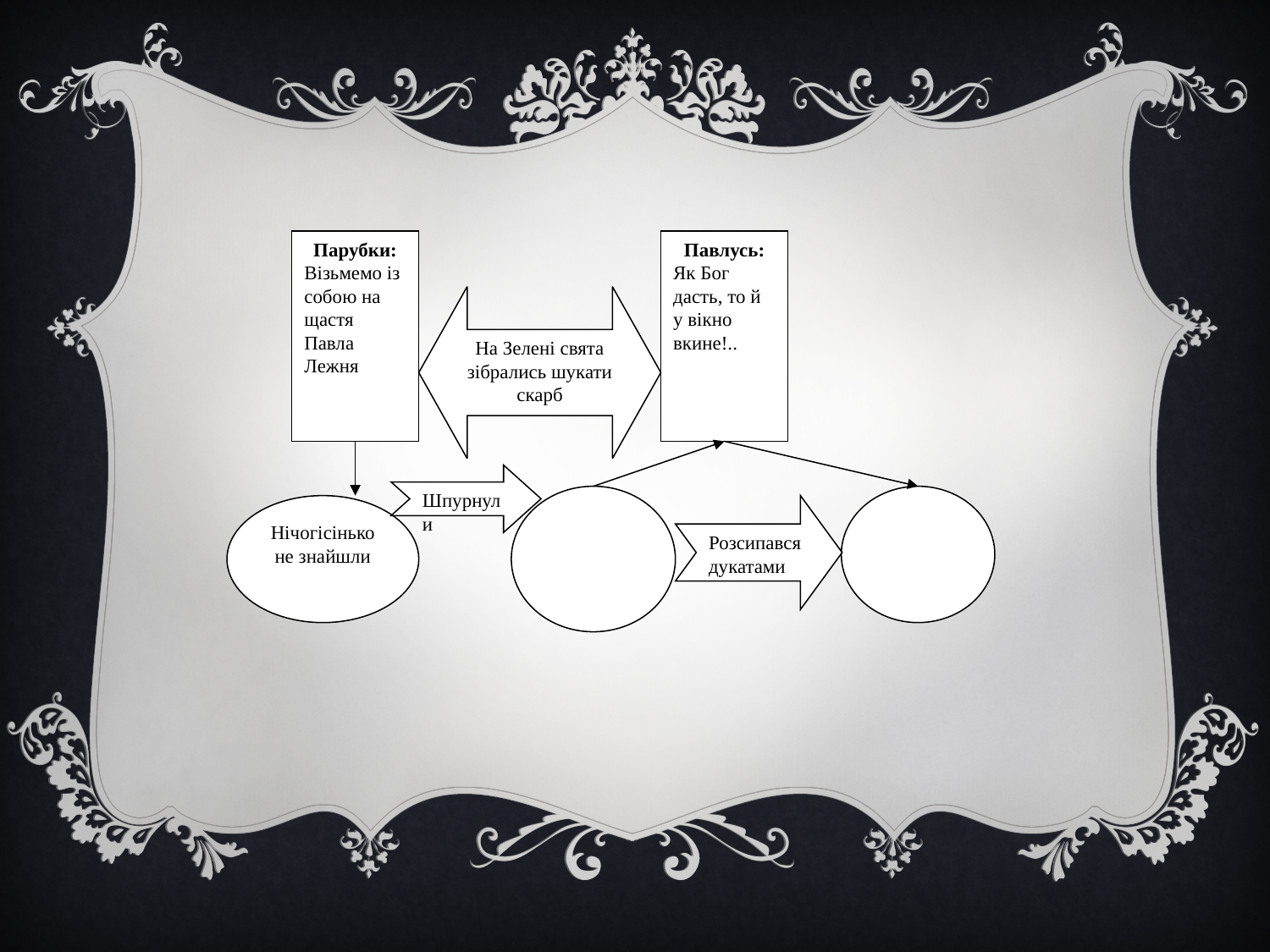

Парубки:
Візьмемо із собою на щастя Павла Лежня
Павлусь:
Як Бог дасть, то й у вікно вкине!..
На Зелені свята зібрались шукати скарб
Шпурнули

Нічогісінько не знайшли
Розсипався дукатами